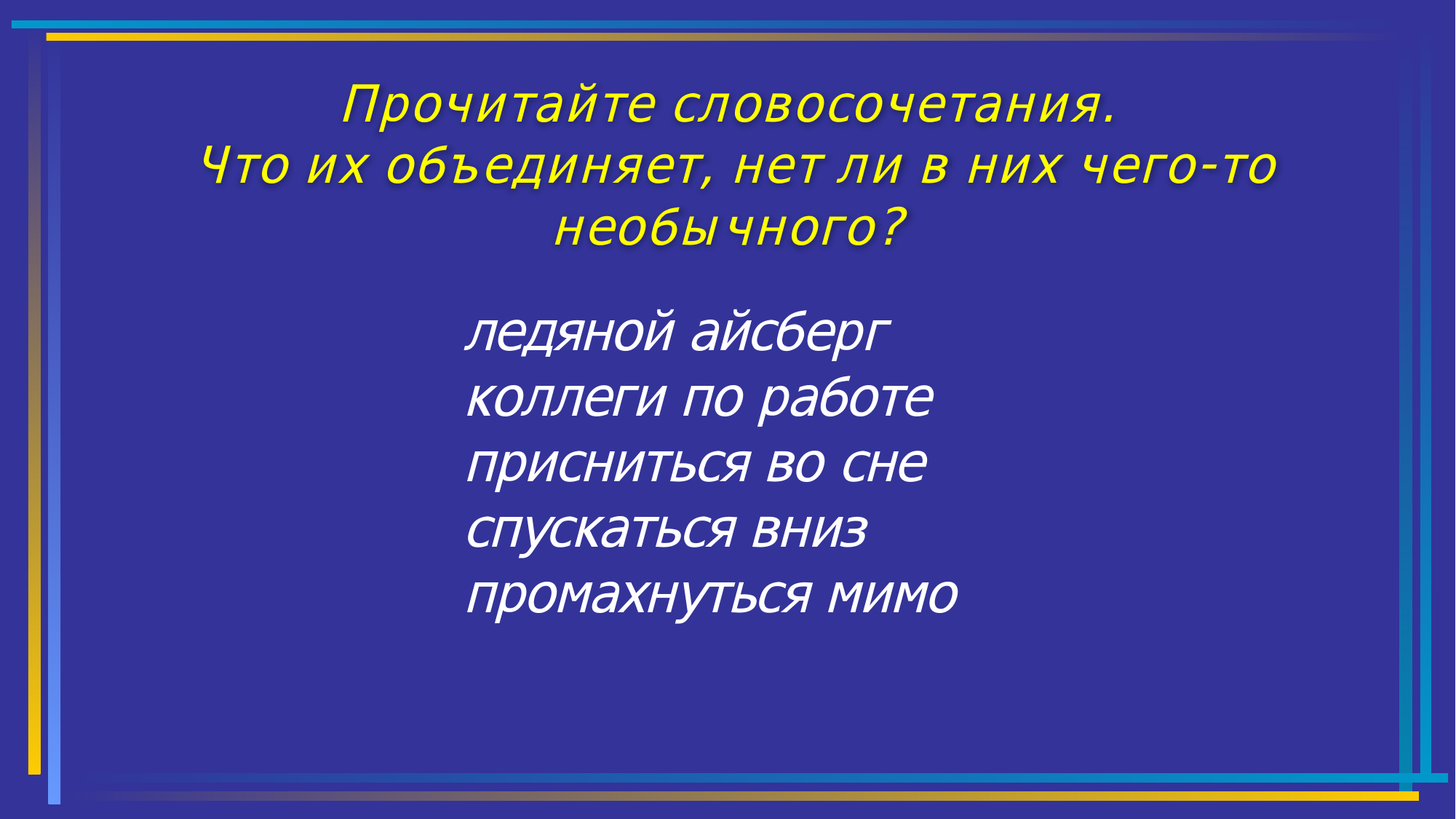

# Прочитайте словосочетания. Что их объединяет, нет ли в них чего-то необычного?
ледяной айсберг
коллеги по работе
присниться во сне
спускаться вниз
промахнуться мимо